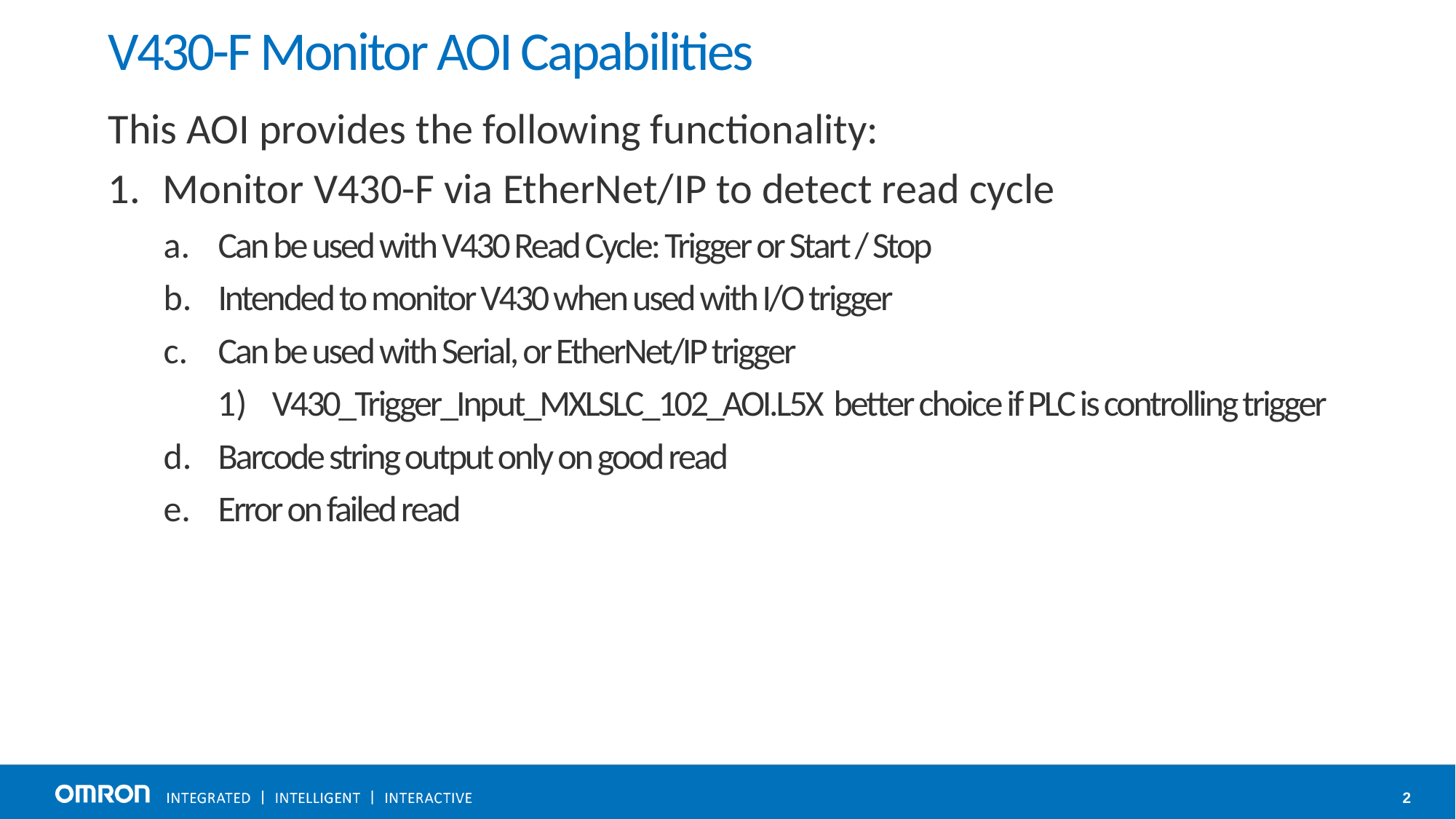

# V430-F Monitor AOI Capabilities
This AOI provides the following functionality:
Monitor V430-F via EtherNet/IP to detect read cycle
Can be used with V430 Read Cycle: Trigger or Start / Stop
Intended to monitor V430 when used with I/O trigger
Can be used with Serial, or EtherNet/IP trigger
V430_Trigger_Input_MXLSLC_102_AOI.L5X  better choice if PLC is controlling trigger
Barcode string output only on good read
Error on failed read

2